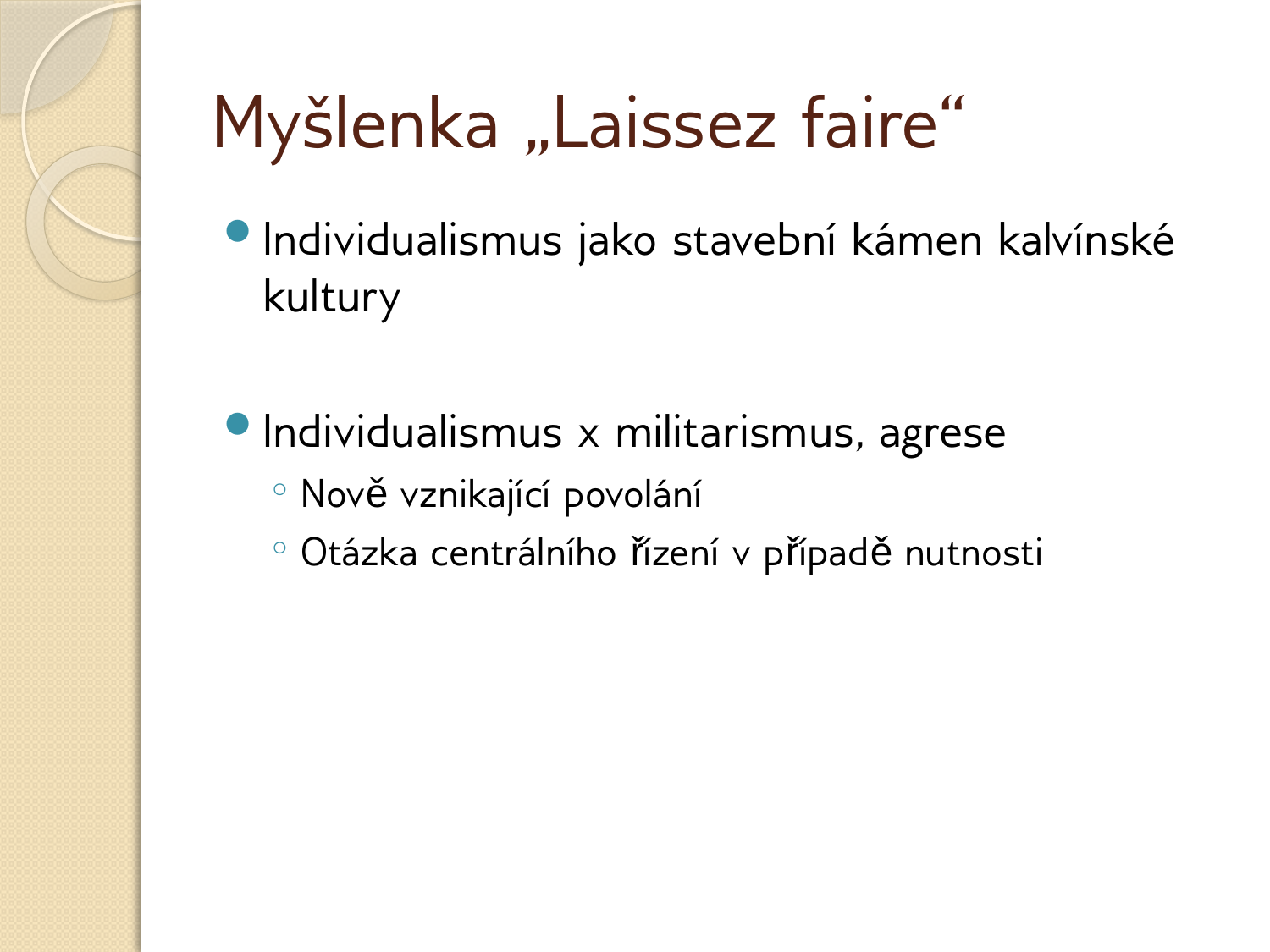

# Myšlenka „Laissez faire“
Individualismus jako stavební kámen kalvínské kultury

Individualismus x militarismus, agrese
Nově vznikající povolání
Otázka centrálního řízení v případě nutnosti